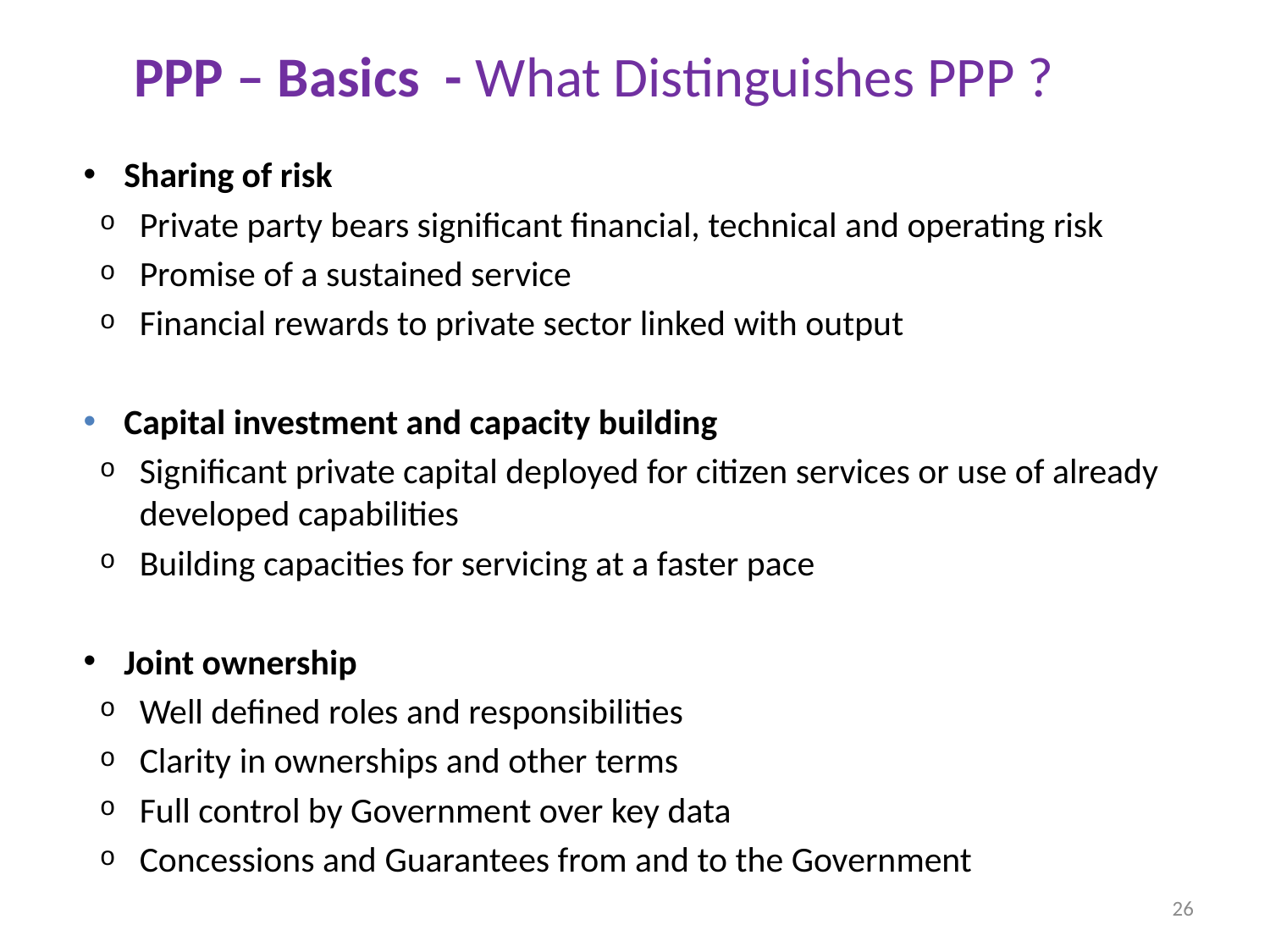

# PPP – Basics  - What Distinguishes PPP ?
Sharing of risk
Private party bears significant financial, technical and operating risk
Promise of a sustained service
Financial rewards to private sector linked with output

Capital investment and capacity building
Significant private capital deployed for citizen services or use of already developed capabilities
Building capacities for servicing at a faster pace

Joint ownership
Well defined roles and responsibilities
Clarity in ownerships and other terms
Full control by Government over key data
Concessions and Guarantees from and to the Government
26